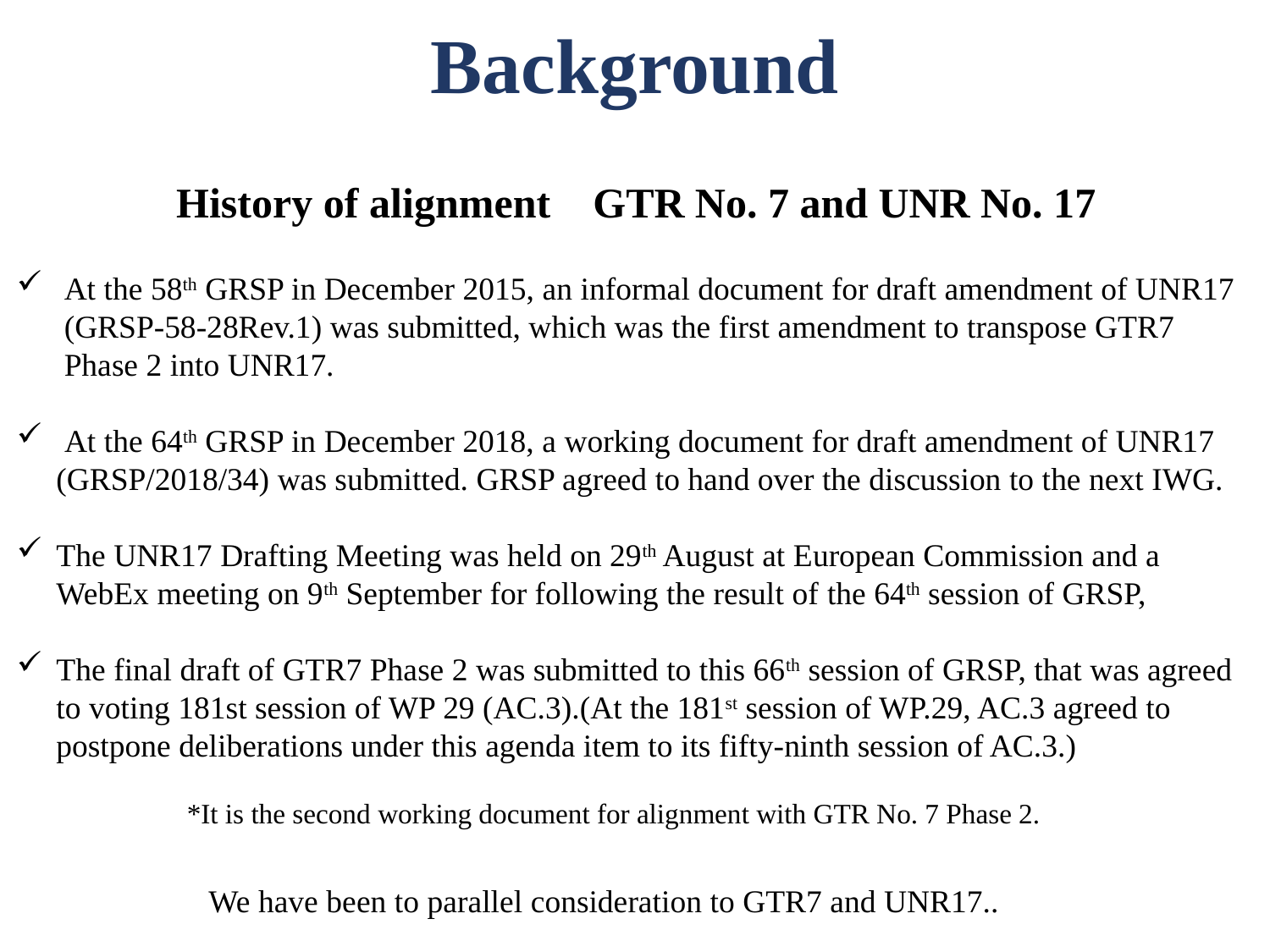

Background
History of alignment    GTR No. 7 and UNR No. 17

At the 58th GRSP in December 2015, an informal document for draft amendment of UNR17 (GRSP-58-28Rev.1) was submitted, which was the first amendment to transpose GTR7 Phase 2 into UNR17.

 At the 64th GRSP in December 2018, a working document for draft amendment of UNR17 (GRSP/2018/34) was submitted. GRSP agreed to hand over the discussion to the next IWG.

The UNR17 Drafting Meeting was held on 29th August at European Commission and a WebEx meeting on 9th September for following the result of the 64th session of GRSP,

The final draft of GTR7 Phase 2 was submitted to this 66th session of GRSP, that was agreed to voting 181st session of WP 29 (AC.3).(At the 181st session of WP.29, AC.3 agreed to postpone deliberations under this agenda item to its fifty-ninth session of AC.3.)
*It is the second working document for alignment with GTR No. 7 Phase 2.
We have been to parallel consideration to GTR7 and UNR17..